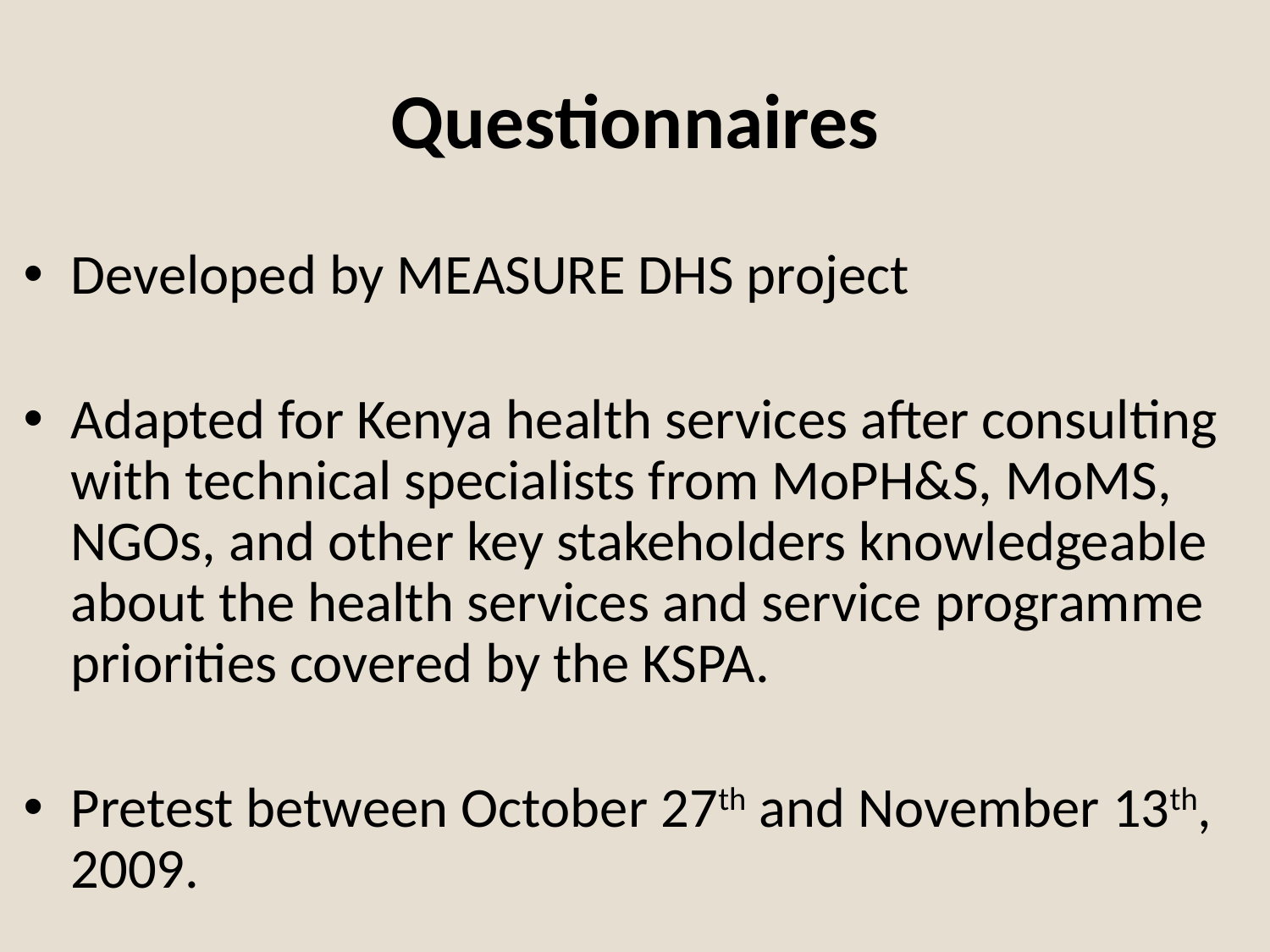

# Questionnaires
Developed by MEASURE DHS project

Adapted for Kenya health services after consulting with technical specialists from MoPH&S, MoMS, NGOs, and other key stakeholders knowledgeable about the health services and service programme priorities covered by the KSPA.

Pretest between October 27th and November 13th, 2009.